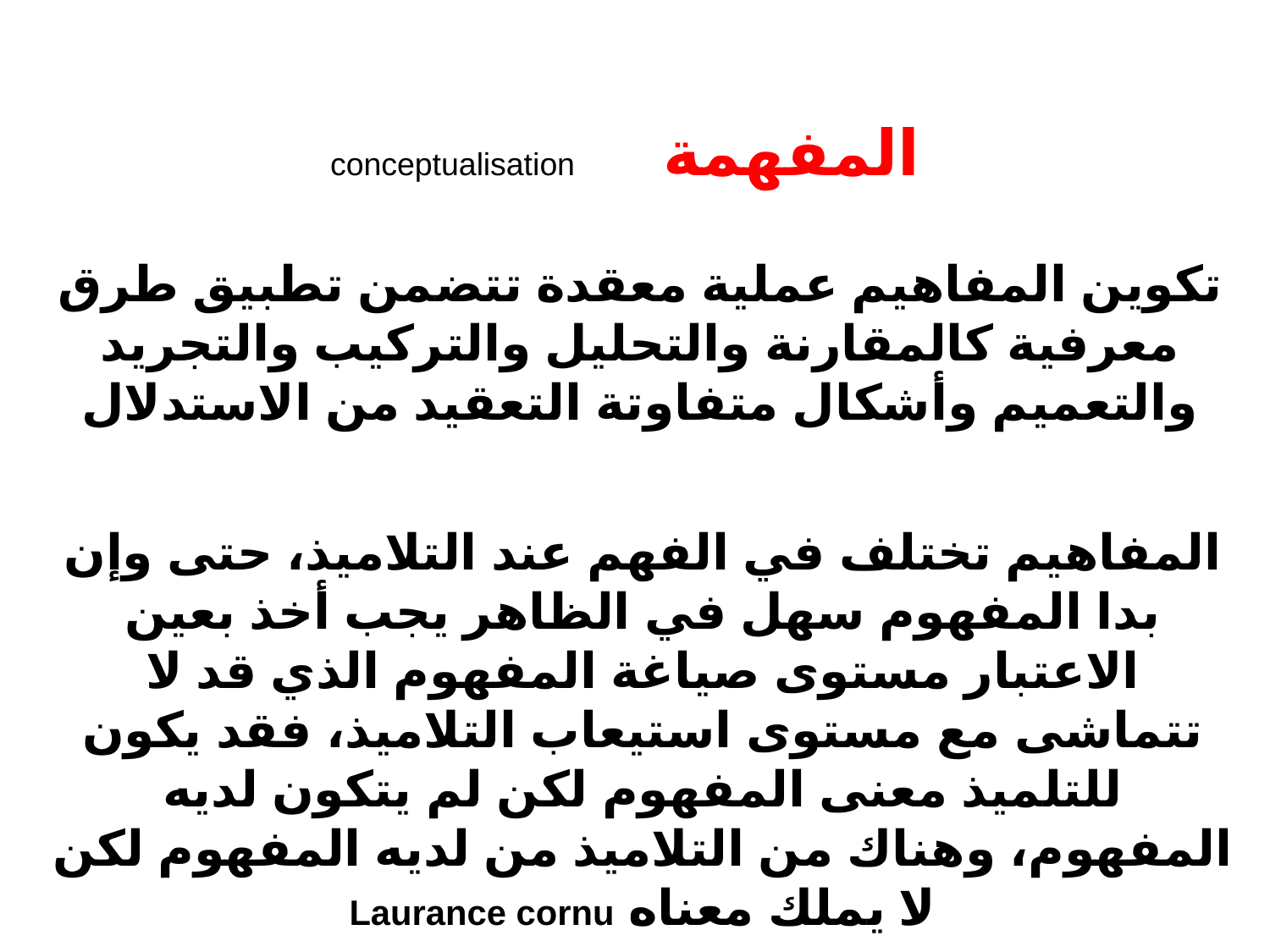

المفهمة     conceptualisation
تكوين المفاهيم عملية معقدة تتضمن تطبيق طرق معرفية كالمقارنة والتحليل والتركيب والتجريد والتعميم وأشكال متفاوتة التعقيد من الاستدلال
المفاهيم تختلف في الفهم عند التلاميذ، حتى وإن بدا المفهوم سهل في الظاهر يجب أخذ بعين الاعتبار مستوى صياغة المفهوم الذي قد لا تتماشى مع مستوى استيعاب التلاميذ، فقد يكون للتلميذ معنى المفهوم لكن لم يتكون لديه المفهوم، وهناك من التلاميذ من لديه المفهوم لكن لا يملك معناه Laurance cornu